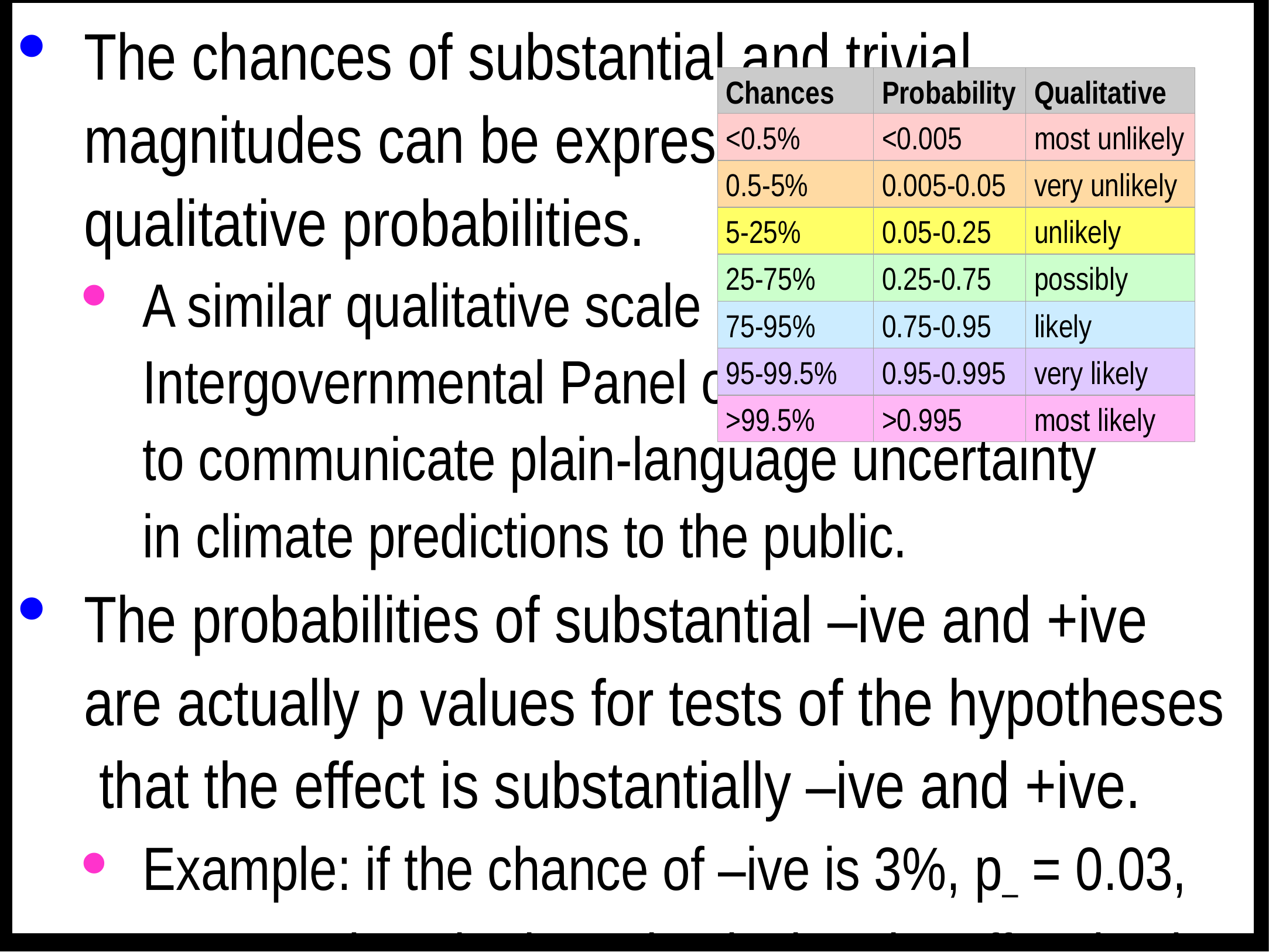

The chances of substantial and trivial magnitudes can be expressed as numeric and qualitative probabilities.
A similar qualitative scale is used by the
Intergovernmental Panel on Climate Change
to communicate plain-language uncertainty
in climate predictions to the public.
The probabilities of substantial –ive and +ive
are actually p values for tests of the hypotheses
 that the effect is substantially –ive and +ive.
Example: if the chance of –ive is 3%, p– = 0.03,
so you reject the hypothesis that the effect is –ive at the 5% level (p– < 0.05).
And 1 minus these probabilities are actually the p values for the tests of the hypotheses that the effect is not substantially –ive and +ive.
Example: if the chance of +ive is 44%, p+ = 0.44, so 1 - p+ = pN+ = 0.56, so you can't reject the hypothesis that the effect is not substantially +ive.
But if the chance of +ive is 96%, p+ = 0.96, so 1 - p+ = pN+ = 0.04, so you can reject the hypothesis that the effect is not substantially +ive, i.e., the effect is decisively +ive.
It's easier to think about the probabilities for a magnitude than against a magnitude.
So if an effect is very likely substantial, it is decisively substantial, in terms of an hypothesis test at the 5% level or in terms of coverage of a 90%CI.

Chances
<0.5%
Probability
<0.005
Qualitative
most unlikely
0.5-5%
0.005-0.05
very unlikely
5-25%
0.05-0.25
unlikely
25-75%
0.25-0.75
possibly
75-95%
0.75-0.95
likely
95-99.5%
0.95-0.995
very likely
>99.5%
>0.995
most likely